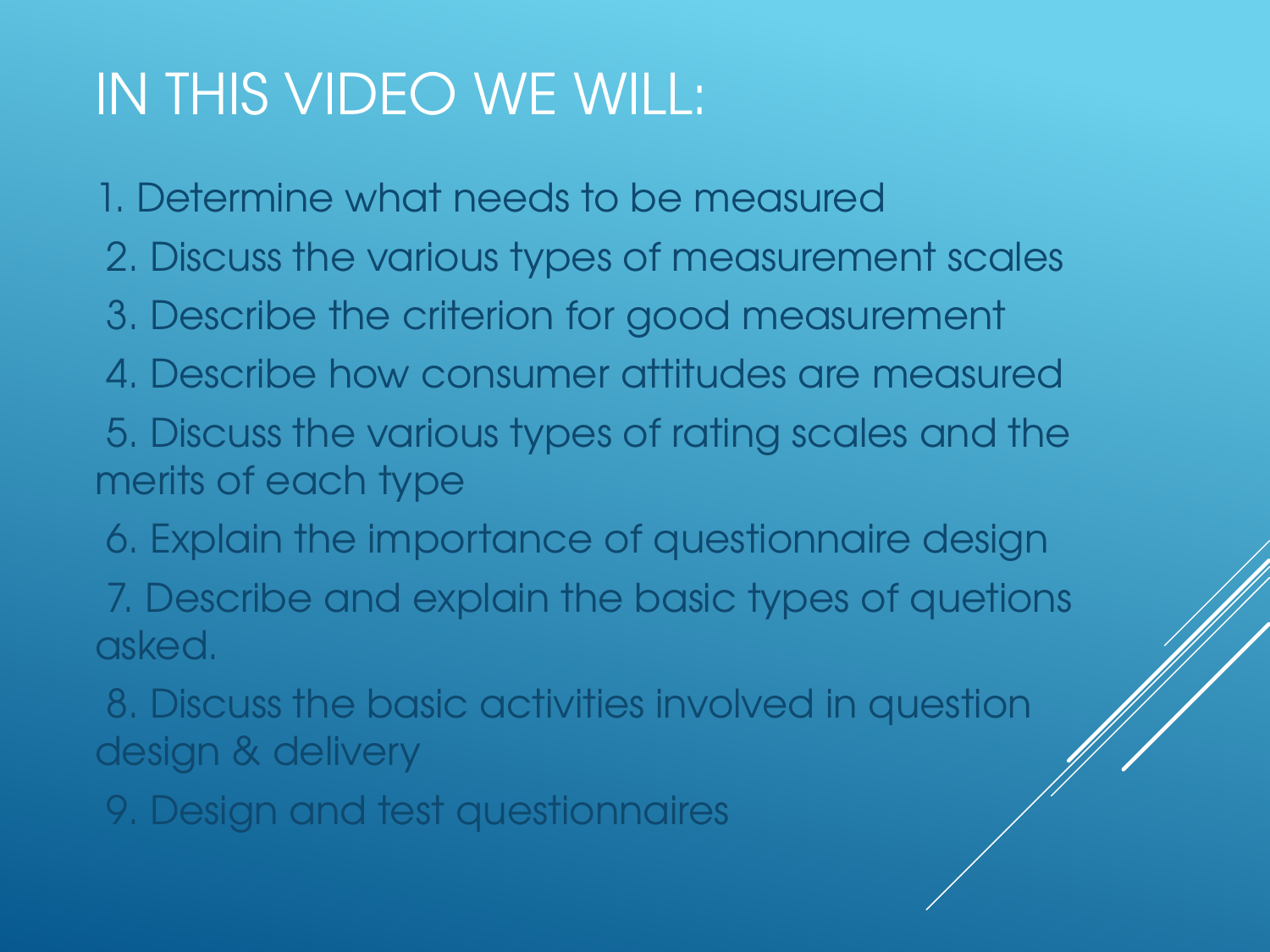

# In This Video we will:
1. Determine what needs to be measured
 2. Discuss the various types of measurement scales
 3. Describe the criterion for good measurement
 4. Describe how consumer attitudes are measured
 5. Discuss the various types of rating scales and the merits of each type
 6. Explain the importance of questionnaire design
 7. Describe and explain the basic types of quetions asked.
 8. Discuss the basic activities involved in question design & delivery
 9. Design and test questionnaires